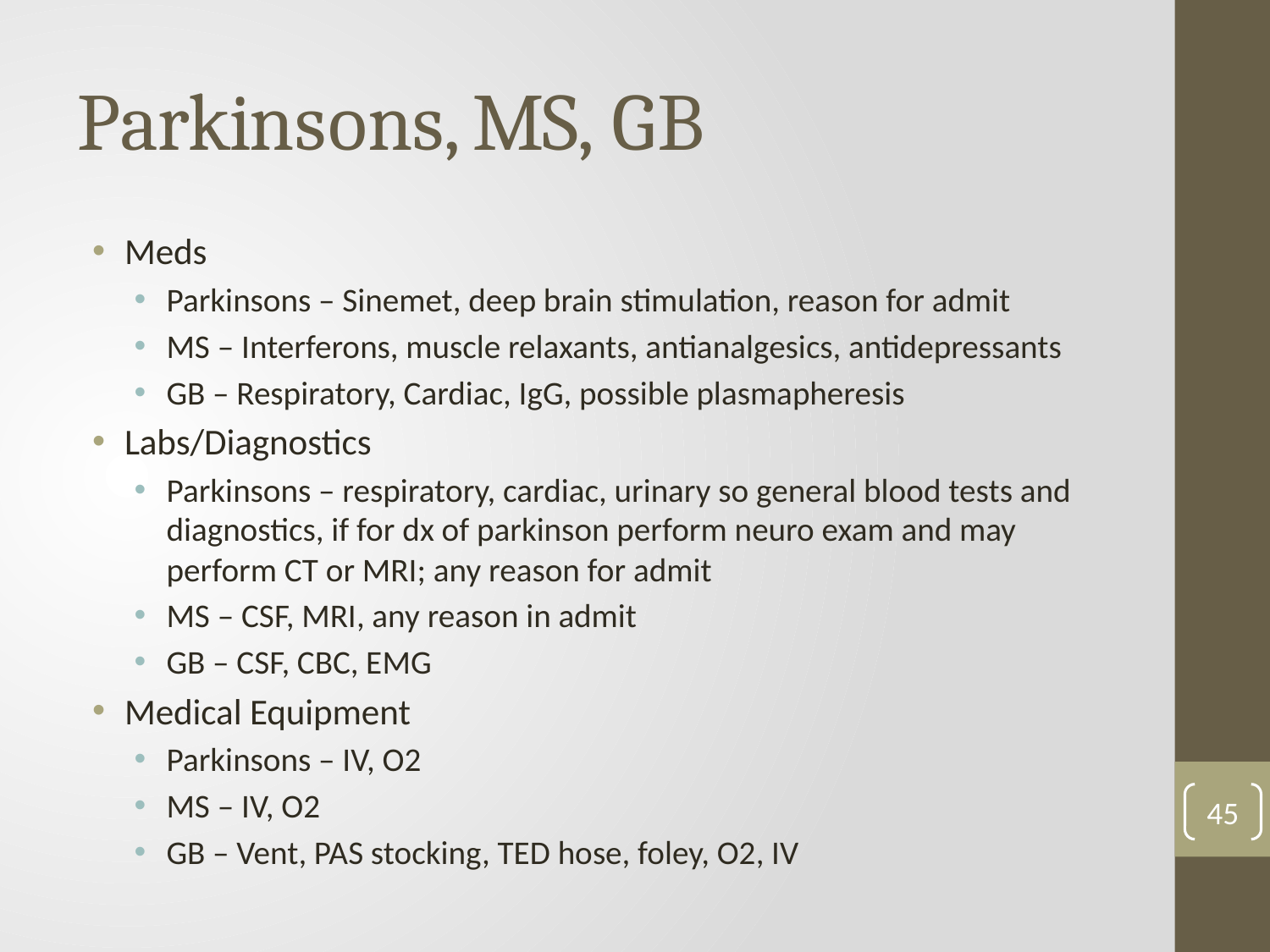

# Parkinsons, MS, GB
Meds
Parkinsons – Sinemet, deep brain stimulation, reason for admit
MS – Interferons, muscle relaxants, antianalgesics, antidepressants
GB – Respiratory, Cardiac, IgG, possible plasmapheresis
Labs/Diagnostics
Parkinsons – respiratory, cardiac, urinary so general blood tests and diagnostics, if for dx of parkinson perform neuro exam and may perform CT or MRI; any reason for admit
MS – CSF, MRI, any reason in admit
GB – CSF, CBC, EMG
Medical Equipment
Parkinsons – IV, O2
MS – IV, O2
GB – Vent, PAS stocking, TED hose, foley, O2, IV

45